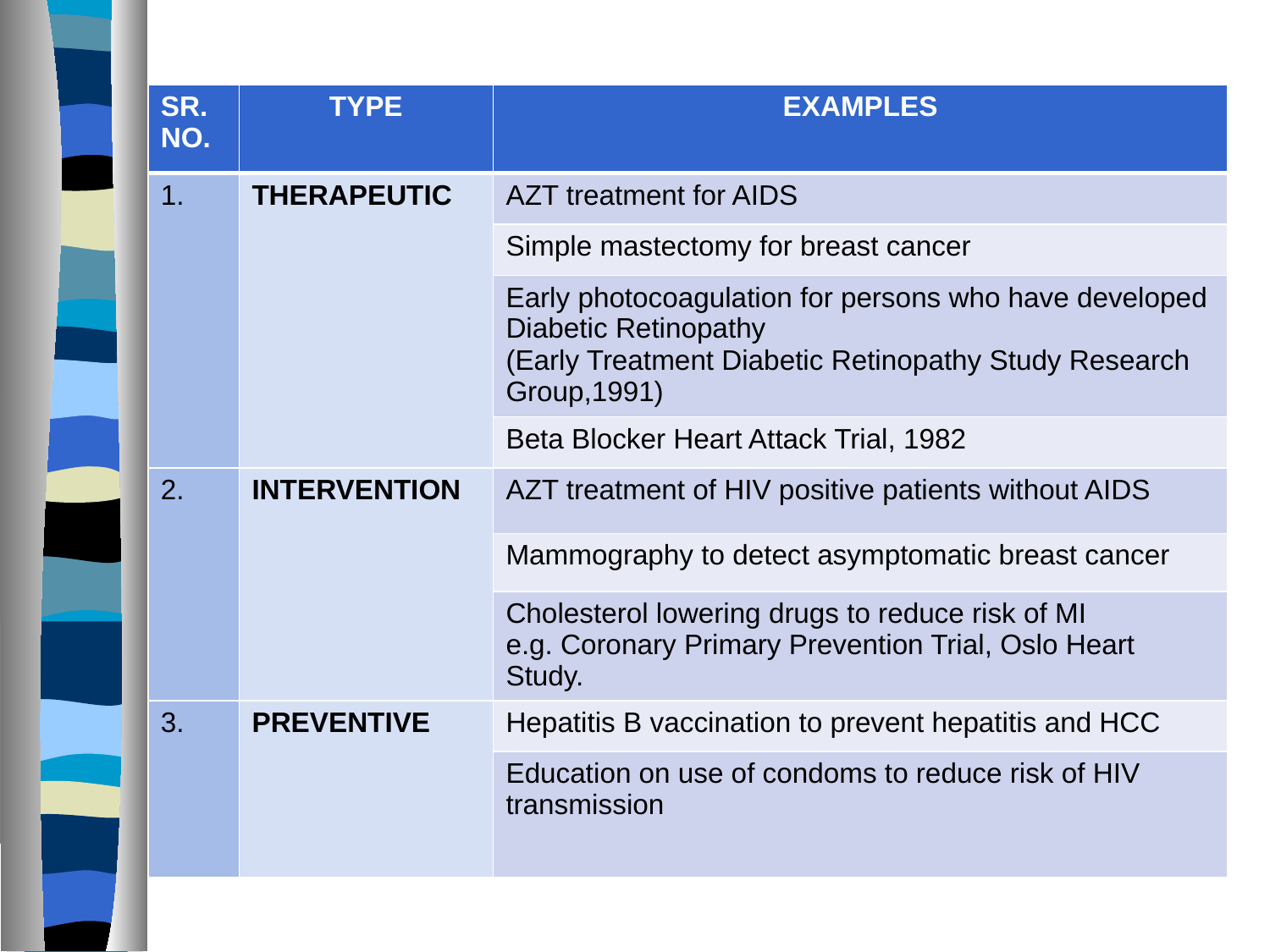

| SR. NO. | TYPE | EXAMPLES |
| --- | --- | --- |
| 1. | THERAPEUTIC | AZT treatment for AIDS |
|  |  | Simple mastectomy for breast cancer |
|  |  | Early photocoagulation for persons who have developed Diabetic Retinopathy (Early Treatment Diabetic Retinopathy Study Research Group,1991) |
|  |  | Beta Blocker Heart Attack Trial, 1982 |
| 2. | INTERVENTION | AZT treatment of HIV positive patients without AIDS |
|  |  | Mammography to detect asymptomatic breast cancer |
|  |  | Cholesterol lowering drugs to reduce risk of MI e.g. Coronary Primary Prevention Trial, Oslo Heart Study. |
| 3. | PREVENTIVE | Hepatitis B vaccination to prevent hepatitis and HCC |
|  |  | Education on use of condoms to reduce risk of HIV transmission |